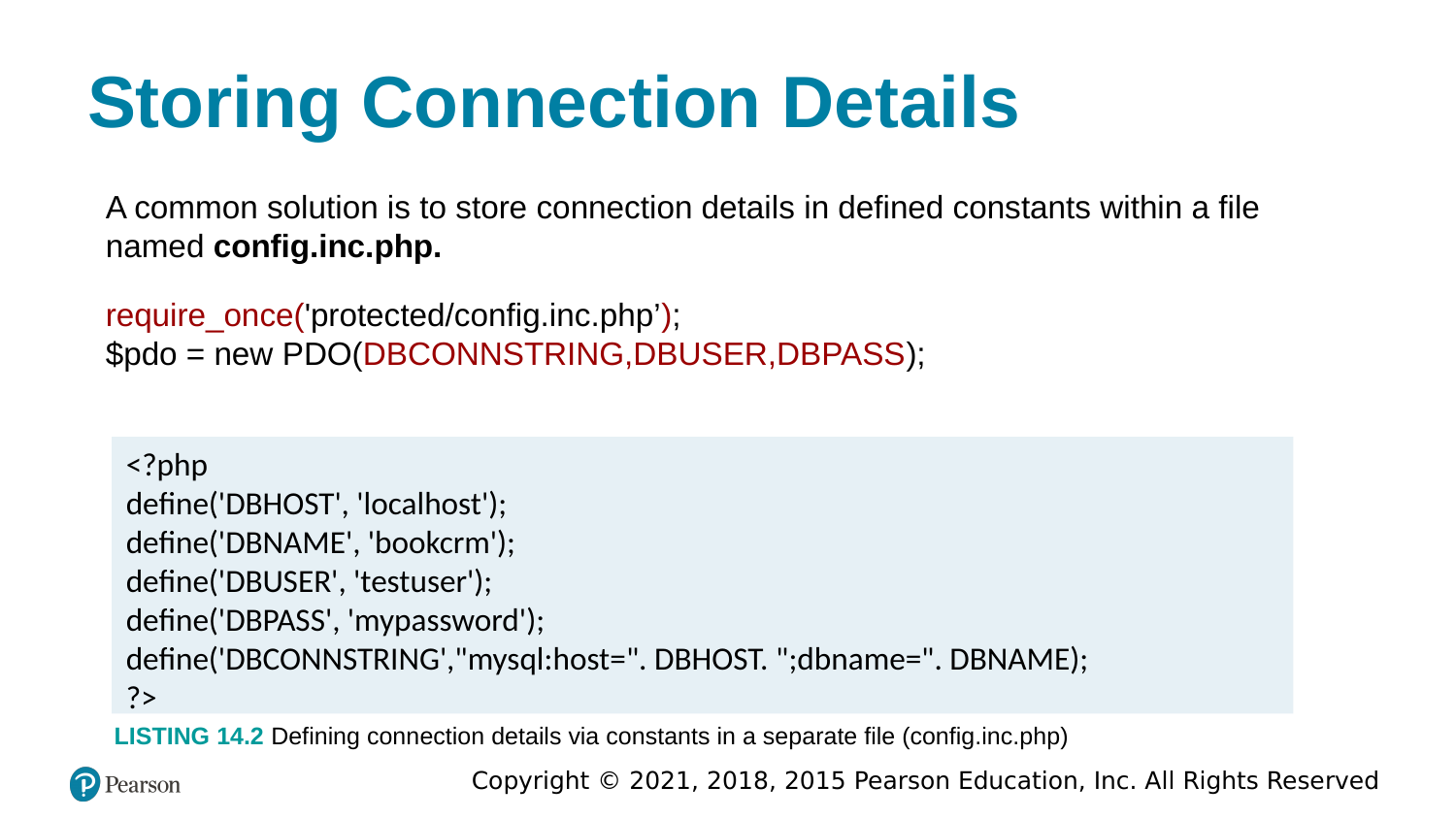

# Storing Connection Details
A common solution is to store connection details in defined constants within a file named config.inc.php.
require_once('protected/config.inc.php’);
$pdo = new PDO(DBCONNSTRING,DBUSER,DBPASS);
<?php
define('DBHOST', 'localhost');
define('DBNAME', 'bookcrm');
define('DBUSER', 'testuser');
define('DBPASS', 'mypassword');
define('DBCONNSTRING',"mysql:host=". DBHOST. ";dbname=". DBNAME);
?>
LISTING 14.2 Defining connection details via constants in a separate file (config.inc.php)